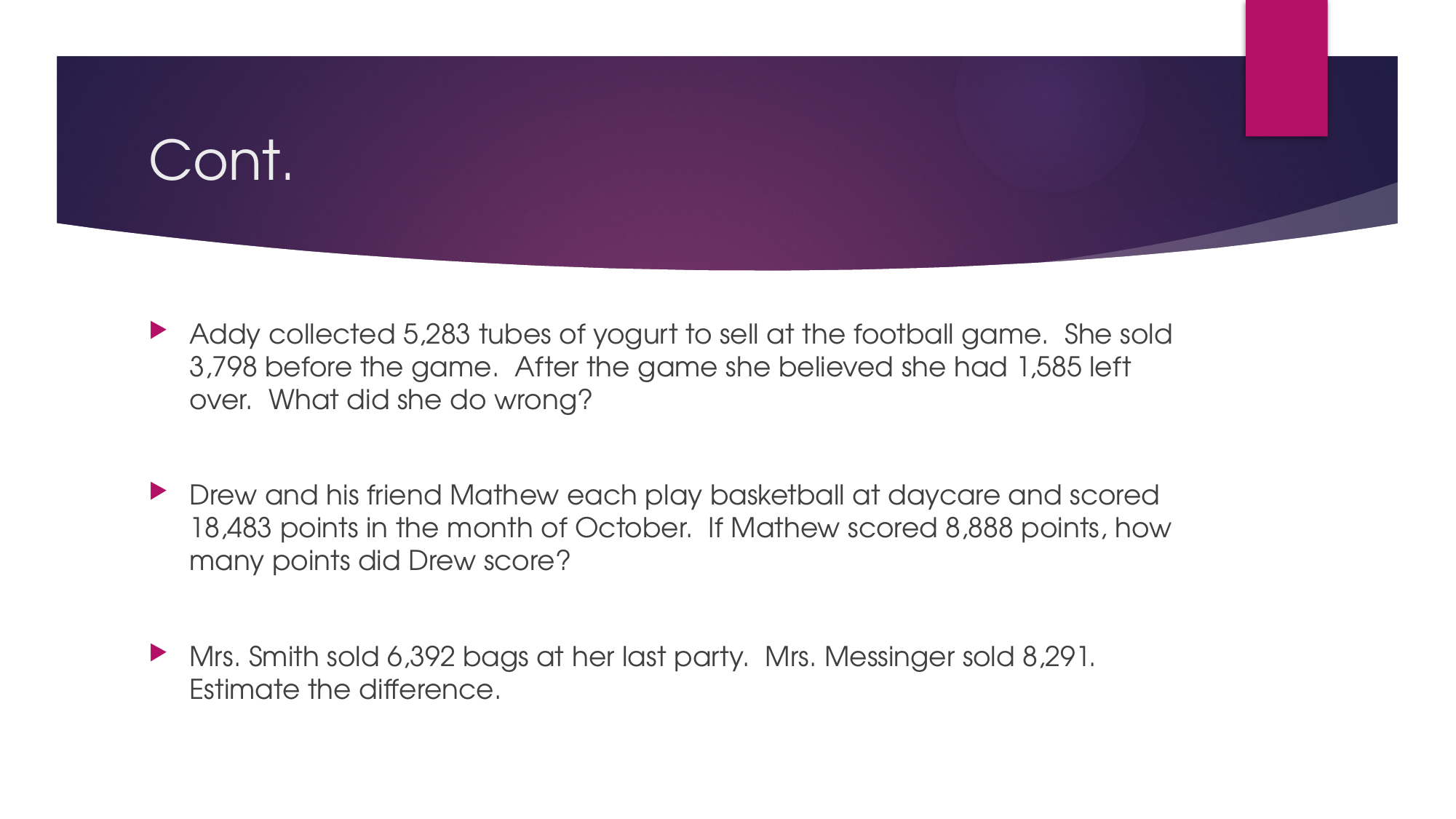

# Cont.
Addy collected 5,283 tubes of yogurt to sell at the football game.  She sold 3,798 before the game.  After the game she believed she had 1,585 left over.  What did she do wrong?

Drew and his friend Mathew each play basketball at daycare and scored 18,483 points in the month of October.  If Mathew scored 8,888 points, how many points did Drew score?

Mrs. Smith sold 6,392 bags at her last party.  Mrs. Messinger sold 8,291.  Estimate the difference.